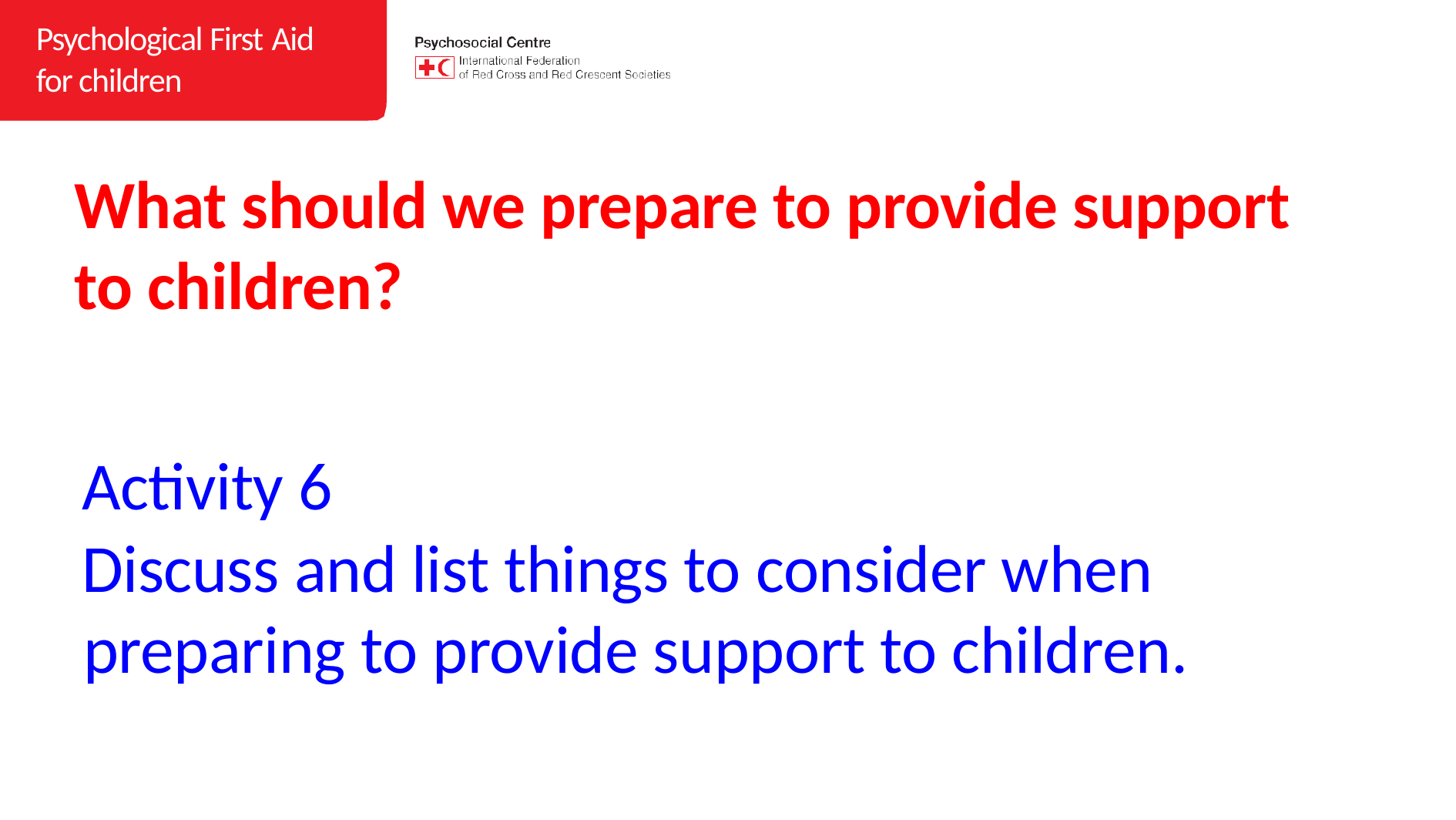

# What should we prepare to provide support to children?

Activity 6
Discuss and list things to consider when preparing to provide support to children.
SYRIAN ARAB RED CRESCENT